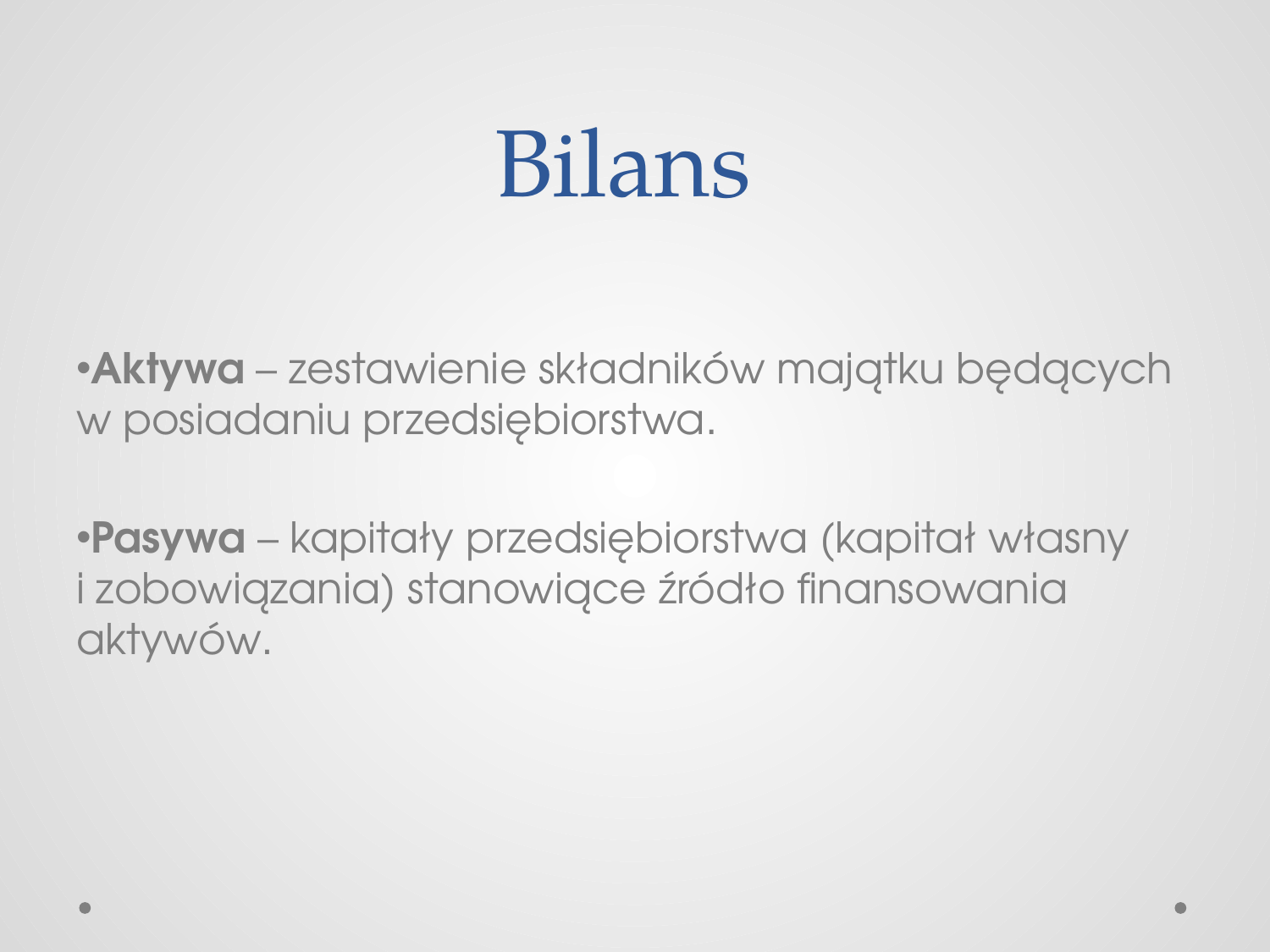

# Bilans

Aktywa – zestawienie składników majątku będących  w posiadaniu przedsiębiorstwa.

Pasywa – kapitały przedsiębiorstwa (kapitał własny
i zobowiązania) stanowiące źródło finansowania aktywów.